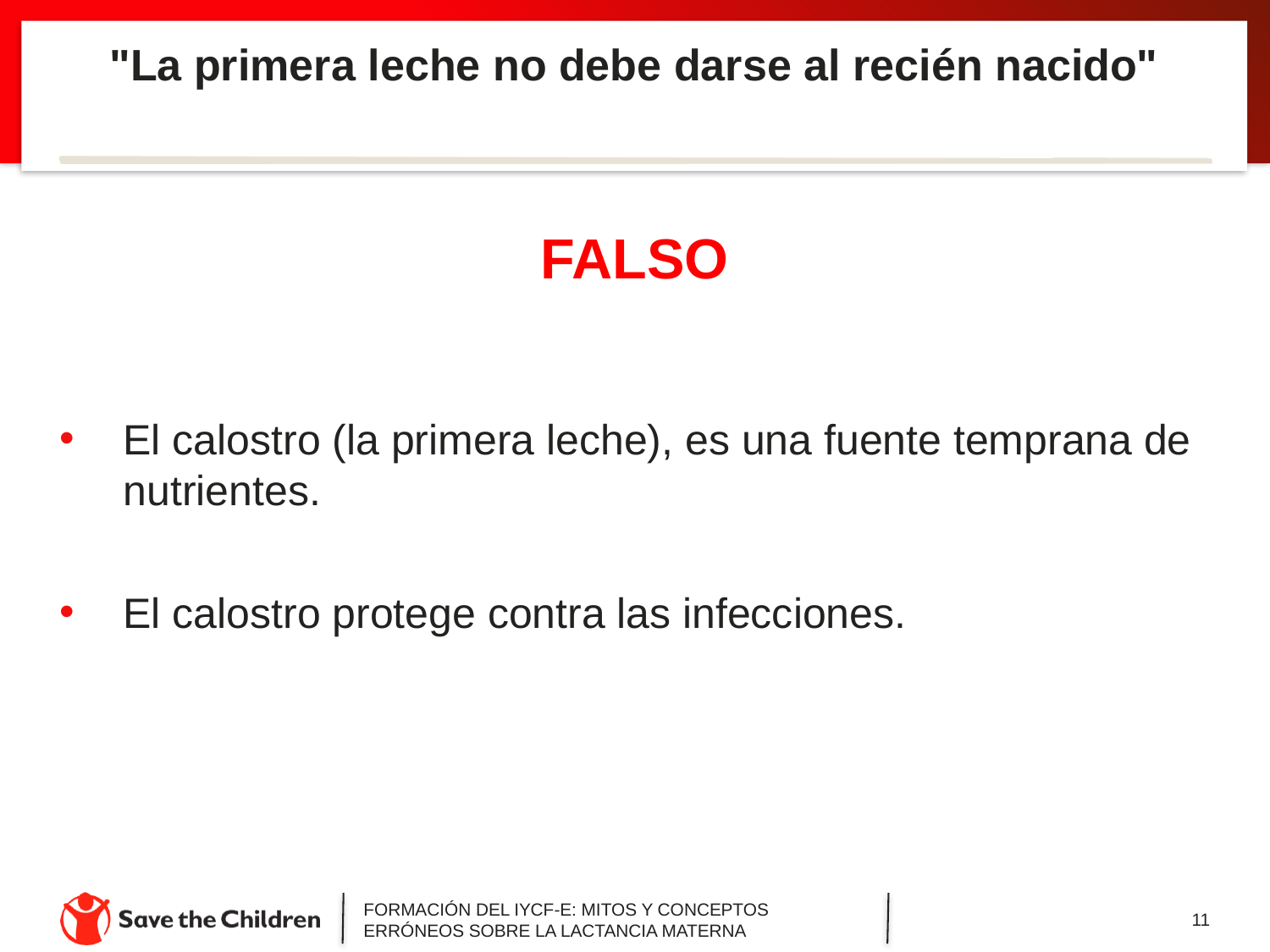

# "La primera leche no debe darse al recién nacido"
FALSO

El calostro (la primera leche), es una fuente temprana de nutrientes.

El calostro protege contra las infecciones.
FORMACIÓN DEL IYCF-E: MITOS Y CONCEPTOS ERRÓNEOS SOBRE LA LACTANCIA MATERNA
11